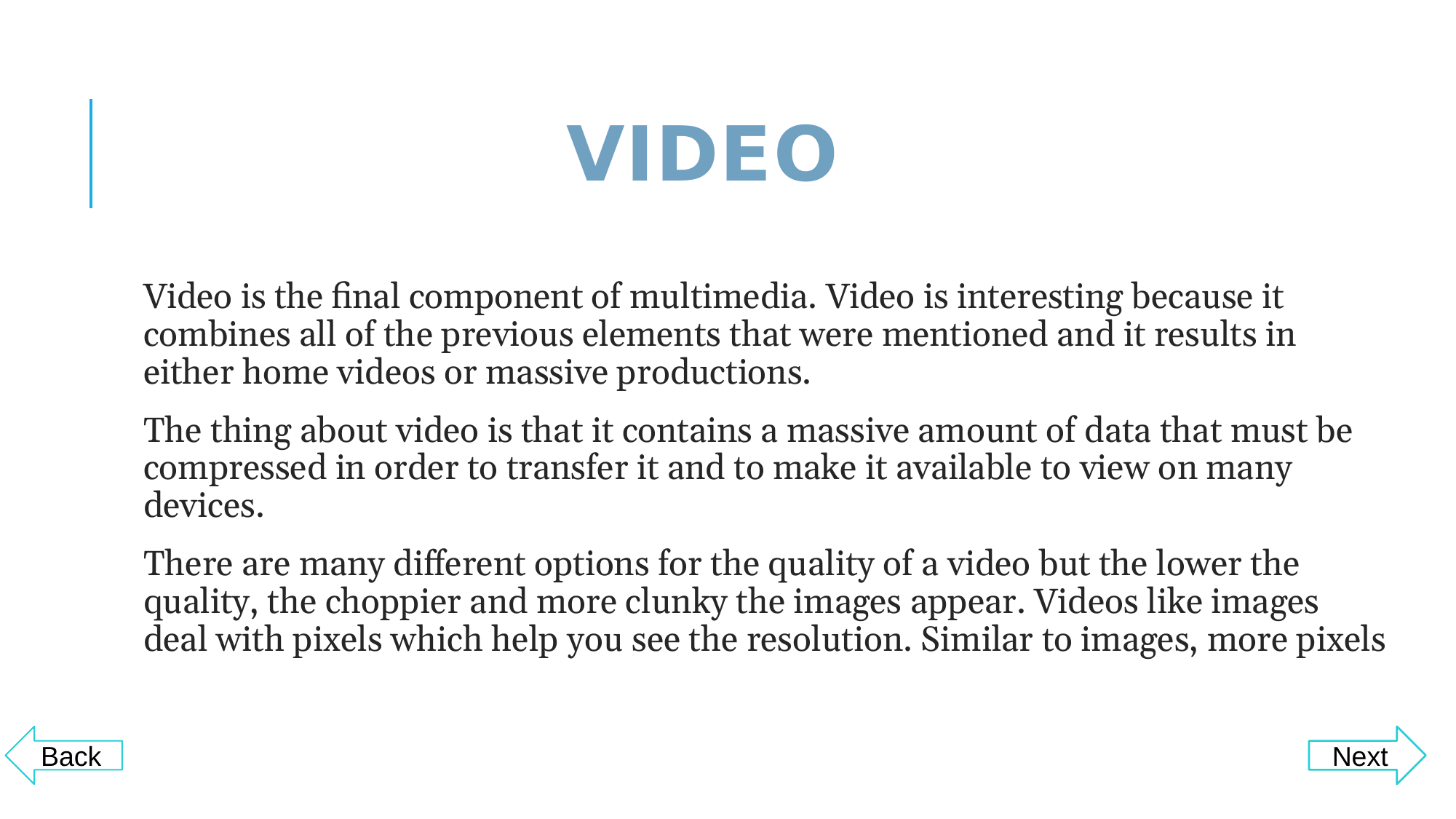

# Video
Video is the final component of multimedia. Video is interesting because it combines all of the previous elements that were mentioned and it results in either home videos or massive productions.
The thing about video is that it contains a massive amount of data that must be compressed in order to transfer it and to make it available to view on many devices.
There are many different options for the quality of a video but the lower the quality, the choppier and more clunky the images appear. Videos like images deal with pixels which help you see the resolution. Similar to images, more pixels
Next
Back